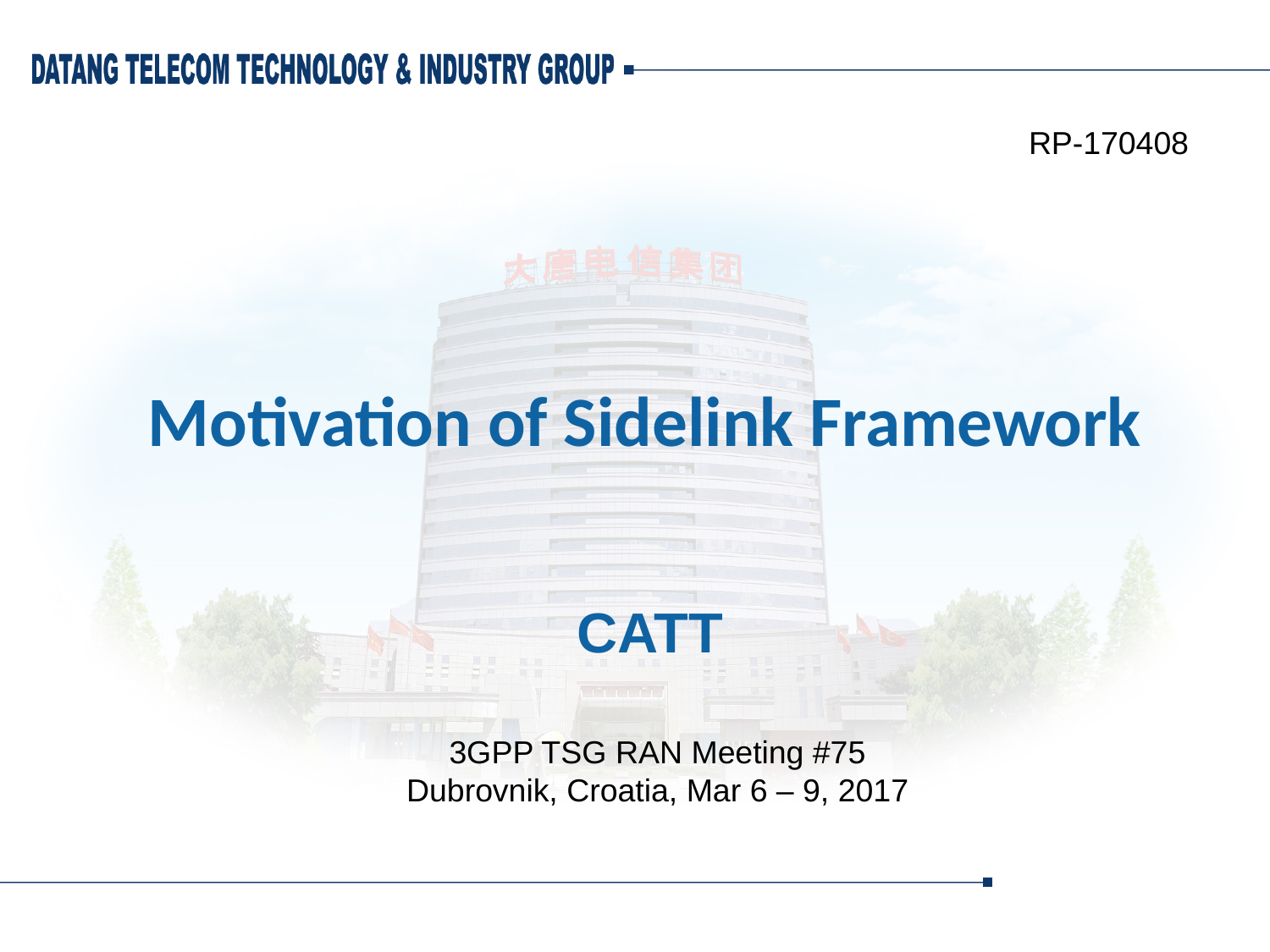

RP-170408
# Motivation of Sidelink Framework
CATT
3GPP TSG RAN Meeting #75
Dubrovnik, Croatia, Mar 6 – 9, 2017